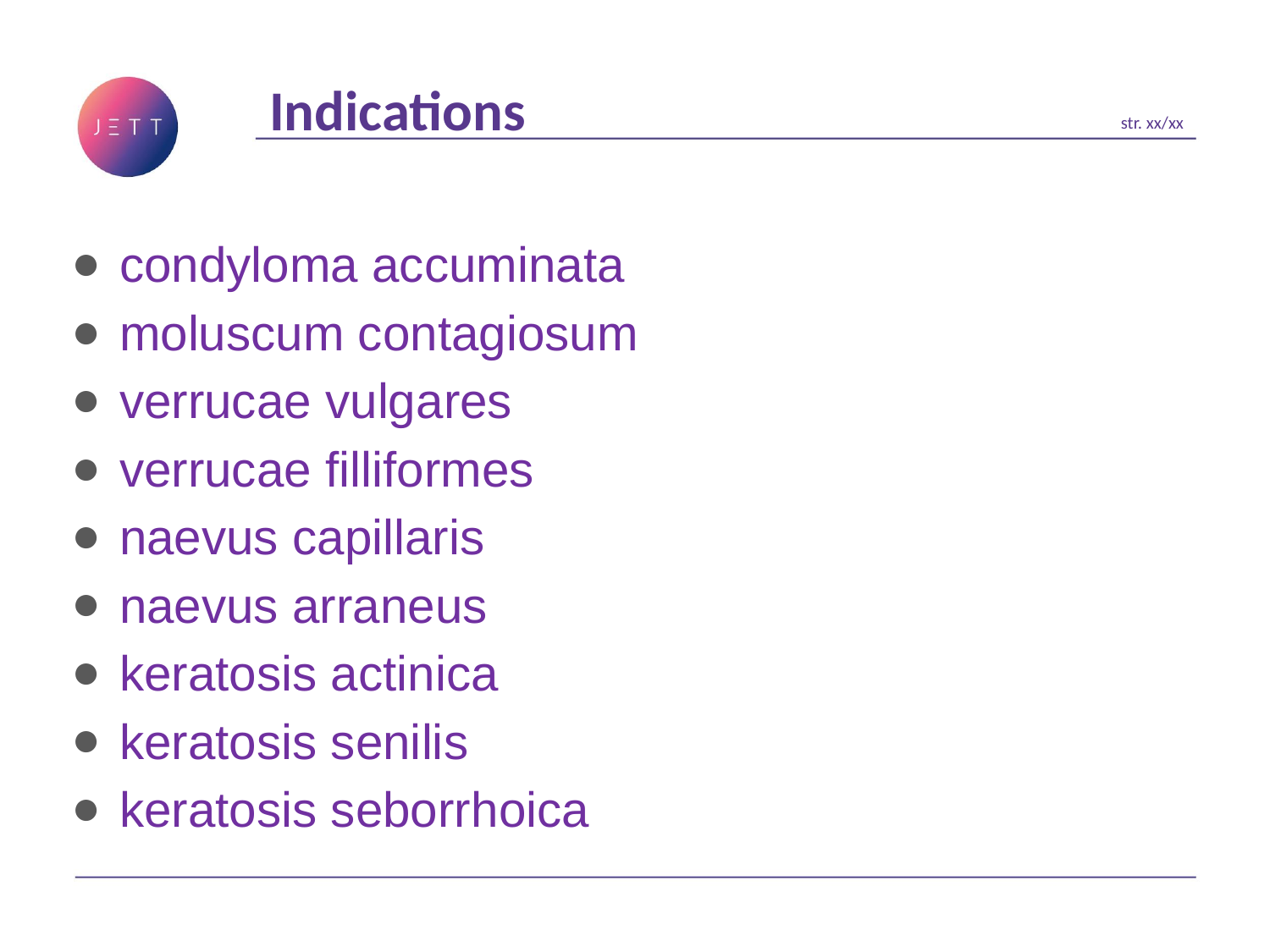

Indications
str. xx/xx
condyloma accuminata
moluscum contagiosum
verrucae vulgares
verrucae filliformes
naevus capillaris
naevus arraneus
keratosis actinica
keratosis senilis
keratosis seborrhoica